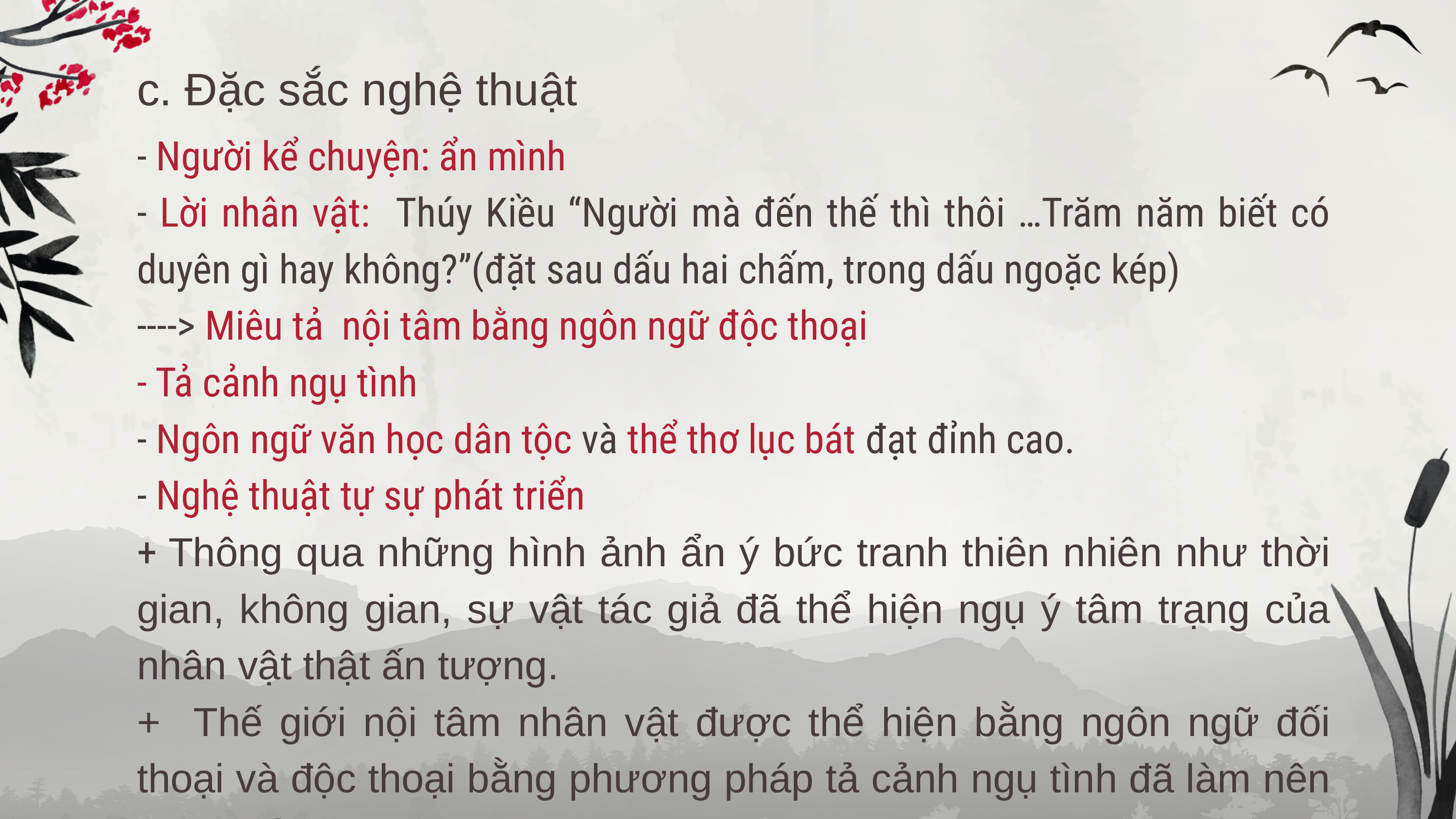

c. Đặc sắc nghệ thuật
- Người kể chuyện: ẩn mình
- Lời nhân vật:  Thúy Kiều “Người mà đến thế thì thôi …Trăm năm biết có duyên gì hay không?”(đặt sau dấu hai chấm, trong dấu ngoặc kép)
----> Miêu tả  nội tâm bằng ngôn ngữ độc thoại
- Tả cảnh ngụ tình
- Ngôn ngữ văn học dân tộc và thể thơ lục bát đạt đỉnh cao.
- Nghệ thuật tự sự phát triển
+ Thông qua những hình ảnh ẩn ý bức tranh thiên nhiên như thời gian, không gian, sự vật tác giả đã thể hiện ngụ ý tâm trạng của nhân vật thật ấn tượng.
+  Thế giới nội tâm nhân vật được thể hiện bằng ngôn ngữ đối thoại và độc thoại bằng phương pháp tả cảnh ngụ tình đã làm nên giá trị của đoạn trí